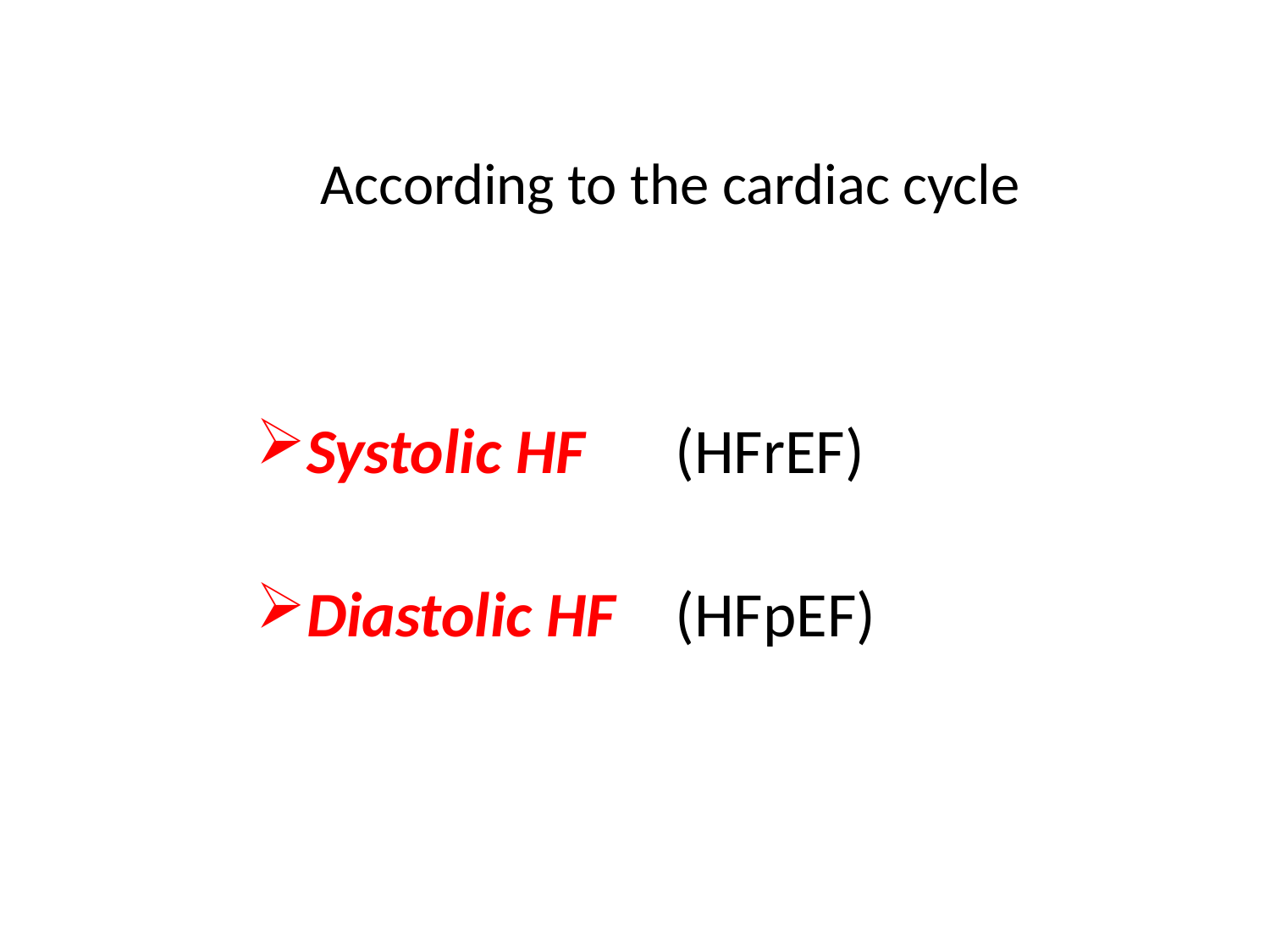

# According to the cardiac cycle
Systolic HF 	 (HFrEF)

Diastolic HF	 (HFpEF)